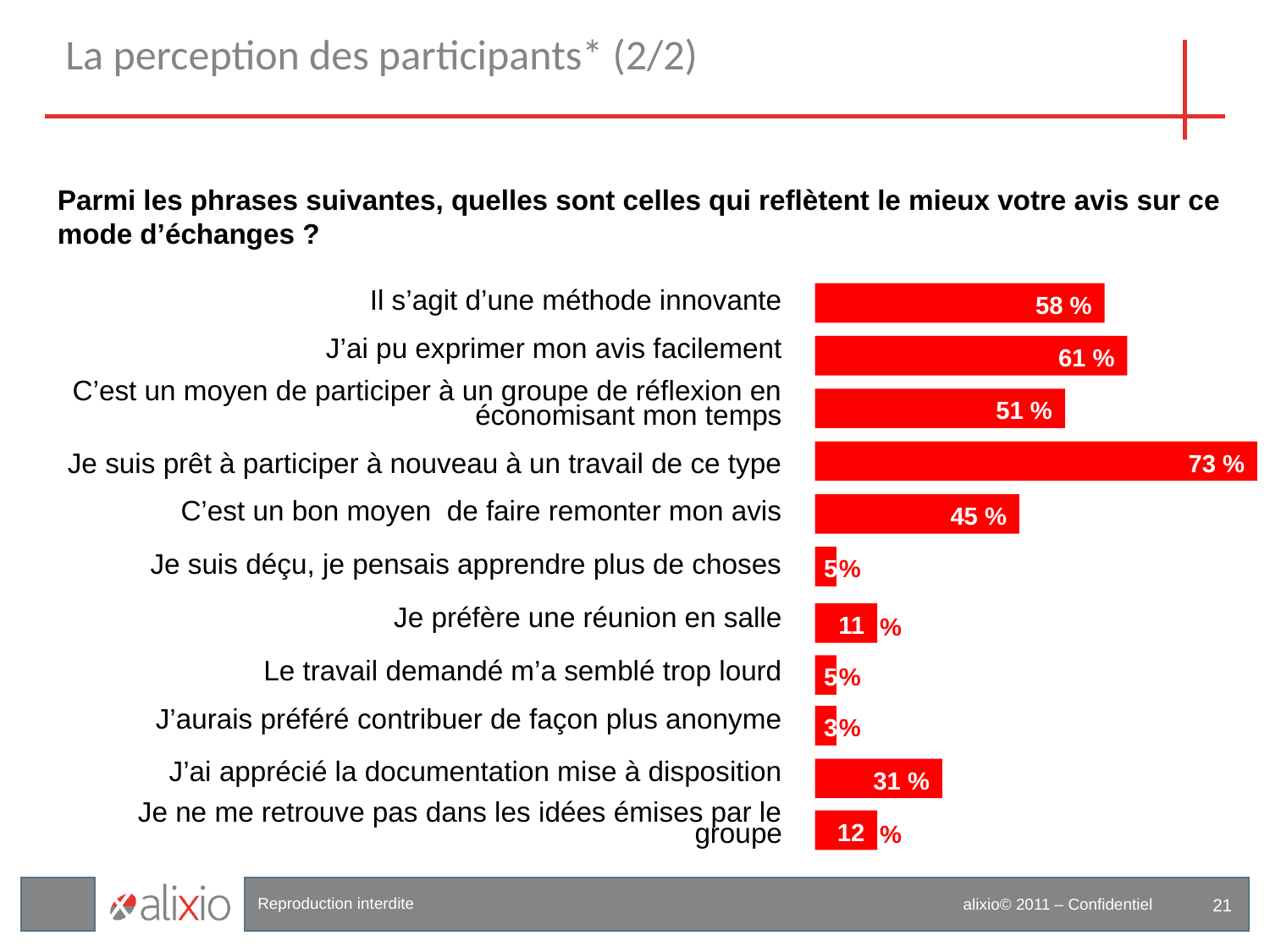

# La perception des participants* (2/2)
Parmi les phrases suivantes, quelles sont celles qui reflètent le mieux votre avis sur ce mode d’échanges ?
Il s’agit d’une méthode innovante
J’ai pu exprimer mon avis facilement
C’est un moyen de participer à un groupe de réflexion en économisant mon temps
Je suis prêt à participer à nouveau à un travail de ce type
C’est un bon moyen  de faire remonter mon avis
Je suis déçu, je pensais apprendre plus de choses
Je préfère une réunion en salle
Le travail demandé m’a semblé trop lourd
J’aurais préféré contribuer de façon plus anonyme
J’ai apprécié la documentation mise à disposition
Je ne me retrouve pas dans les idées émises par le groupe

58 %
61 %
51 %
73 %
45 %
5
%
11
%
5
%
3
%
31 %
12
%
21